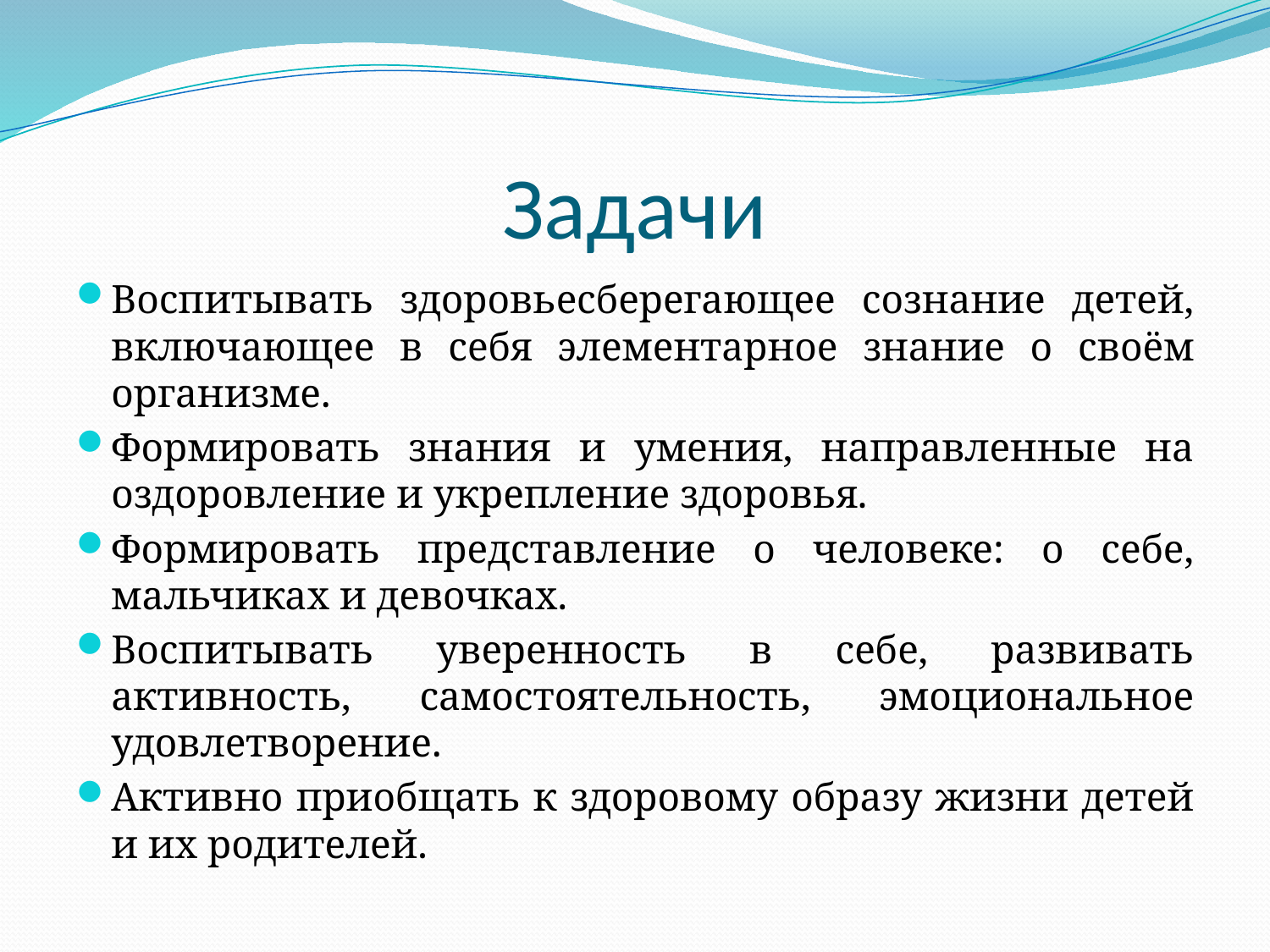

# Задачи
Воспитывать здоровьесберегающее сознание детей, включающее в себя элементарное знание о своём организме.
Формировать знания и умения, направленные на оздоровление и укрепление здоровья.
Формировать представление о человеке: о себе, мальчиках и девочках.
Воспитывать уверенность в себе, развивать активность, самостоятельность, эмоциональное удовлетворение.
Активно приобщать к здоровому образу жизни детей и их родителей.